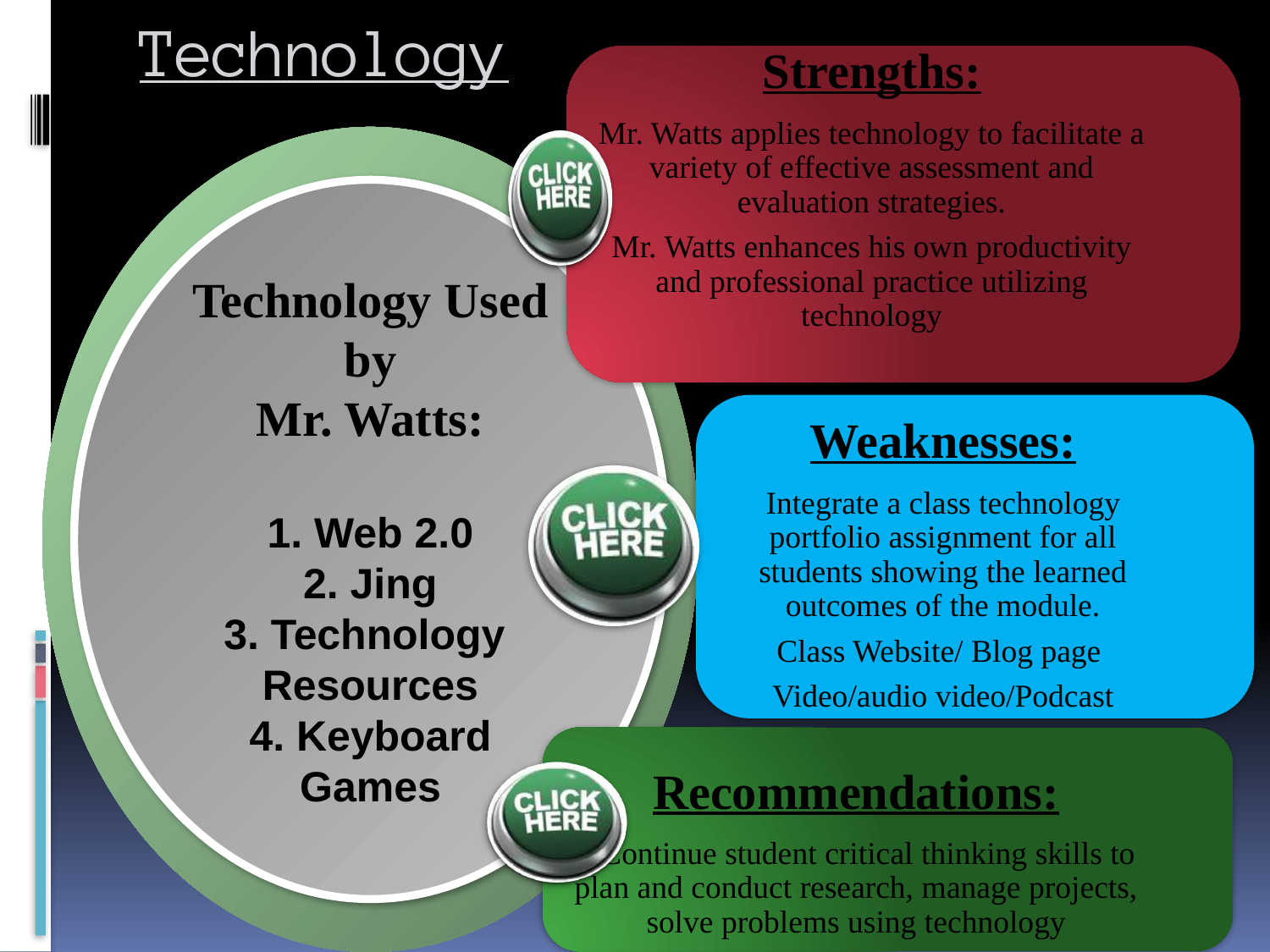

# Technology
Strengths:
Mr. Watts applies technology to facilitate a variety of effective assessment and evaluation strategies.
Mr. Watts enhances his own productivity and professional practice utilizing technology

Weaknesses:
Integrate a class technology portfolio assignment for all students showing the learned outcomes of the module.
Class Website/ Blog page
Video/audio video/Podcast

Recommendations:
1.Continue student critical thinking skills to plan and conduct research, manage projects, solve problems using technology

edia.
Technology Used by
Mr. Watts:

1. Web 2.0
2. Jing
3. Technology  Resources
4. Keyboard Games